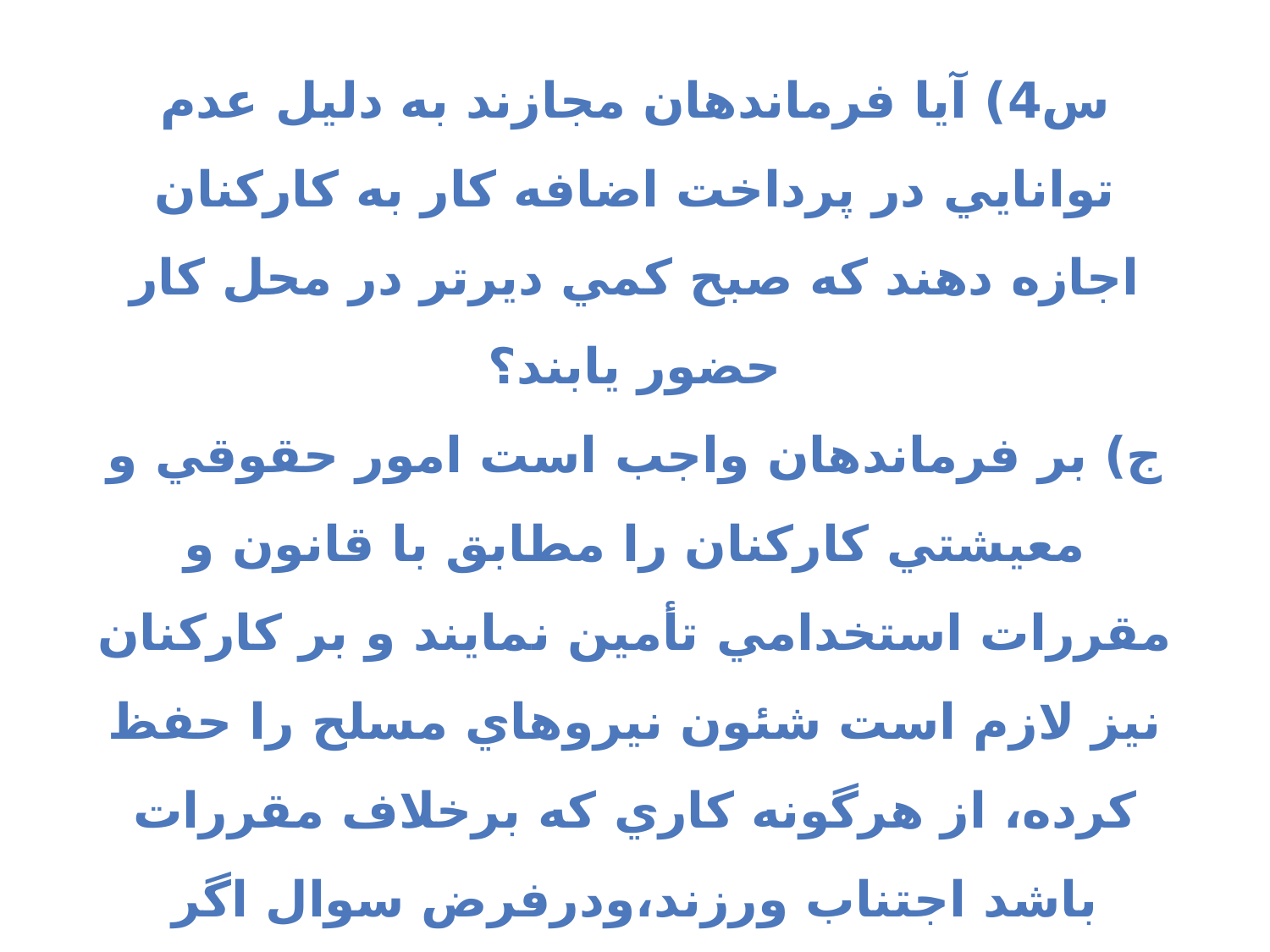

س4) آيا فرماندهان مجازند به دليل عدم توانايي در پرداخت اضافه كار به كاركنان اجازه دهند كه صبح كمي ديرتر در محل كار حضور يابند؟
ج) بر فرماندهان واجب است امور حقوقي و معيشتي كاركنان را مطابق با قانون و مقررات استخدامي تأمين نمايند و بر كاركنان نيز لازم است شئون نيروهاي مسلح را حفظ كرده، از هرگونه كاري كه برخلاف مقررات باشد اجتناب ورزند،ودرفرض سوال اگر قوانين و مقررات چنين اختياري به فرمانده داده باشد جايز است و الا جايز نيست